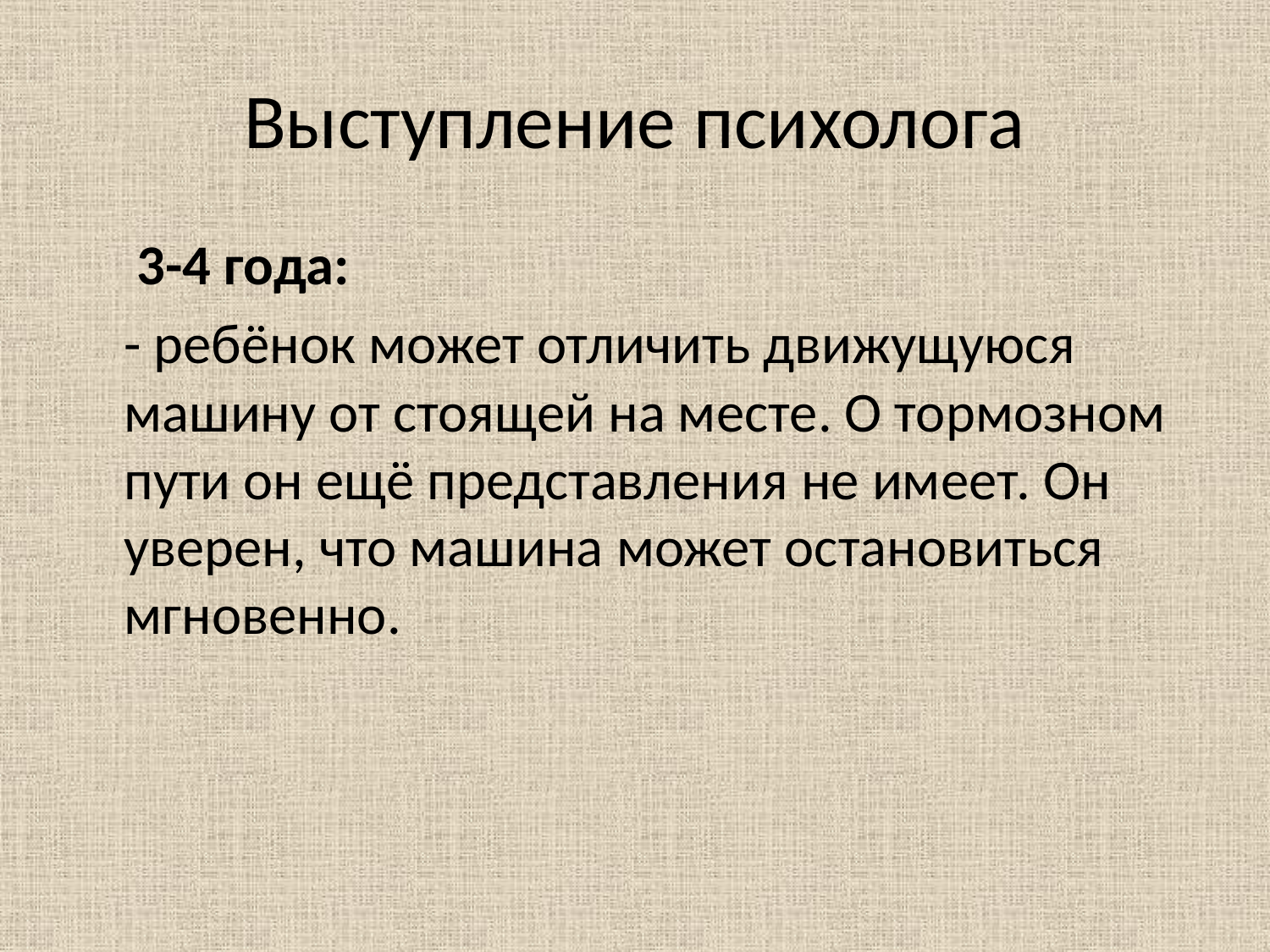

# Выступление психолога
	 3-4 года:
	- ребёнок может отличить движущуюся машину от стоящей на месте. О тормозном пути он ещё представления не имеет. Он уверен, что машина может остановиться мгновенно.